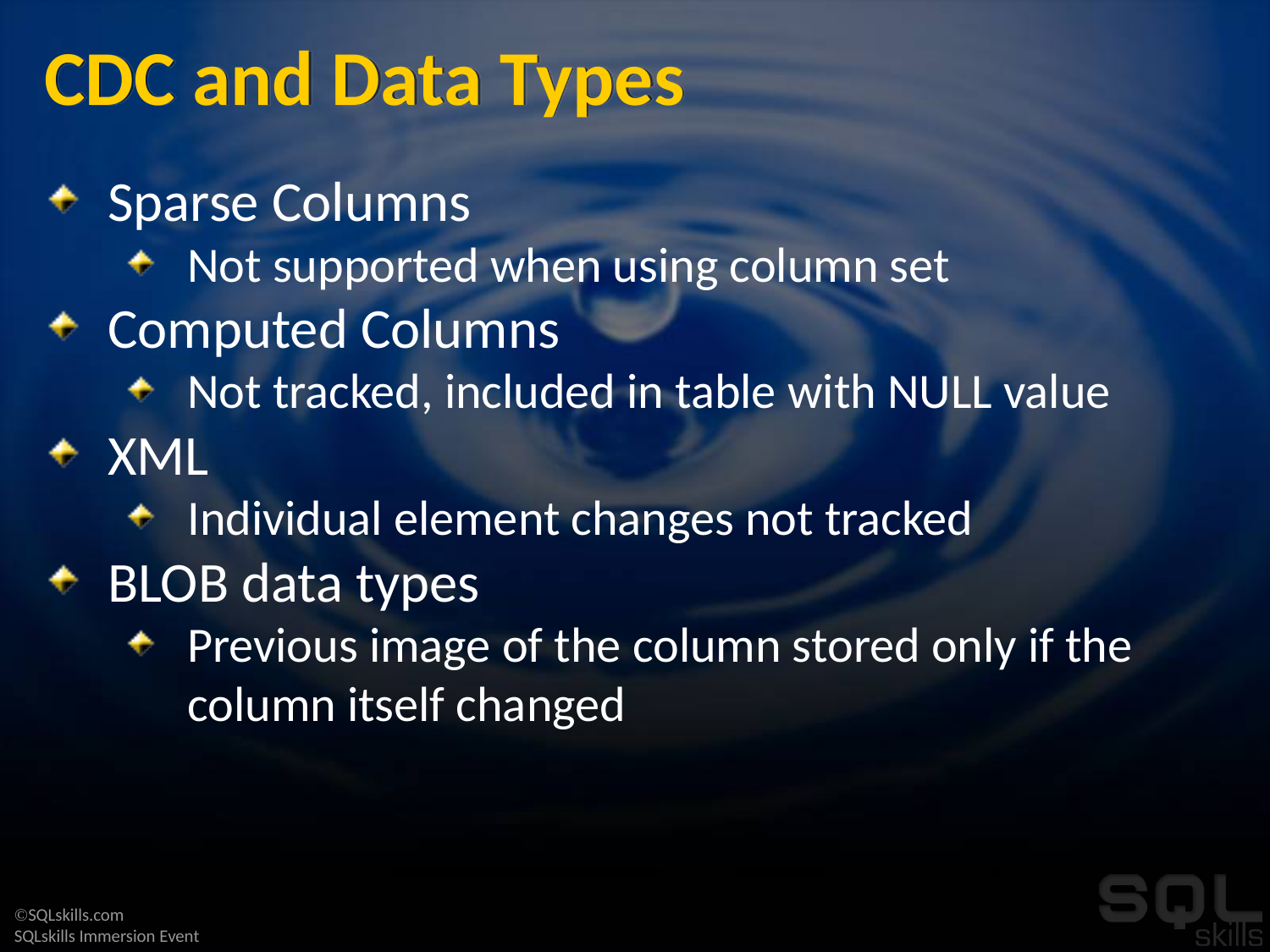

# CDC and Data Types
Sparse Columns
Not supported when using column set
Computed Columns
Not tracked, included in table with NULL value
XML
Individual element changes not tracked
BLOB data types
Previous image of the column stored only if the column itself changed